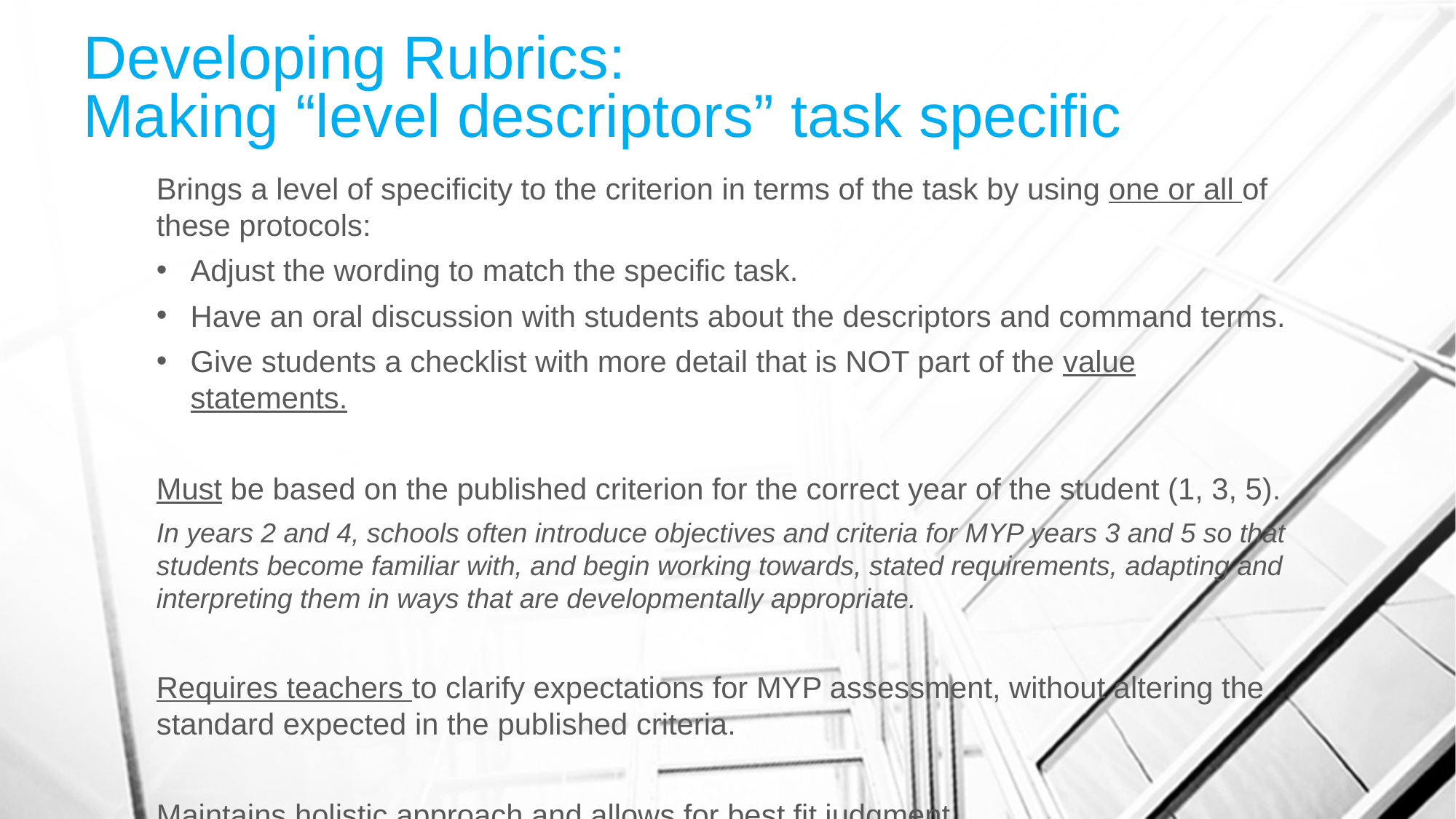

# Developing Rubrics: Making “level descriptors” task specific
Brings a level of specificity to the criterion in terms of the task by using one or all of these protocols:
Adjust the wording to match the specific task.
Have an oral discussion with students about the descriptors and command terms.
Give students a checklist with more detail that is NOT part of the value statements.

Must be based on the published criterion for the correct year of the student (1, 3, 5).
In years 2 and 4, schools often introduce objectives and criteria for MYP years 3 and 5 so that students become familiar with, and begin working towards, stated requirements, adapting and interpreting them in ways that are developmentally appropriate.

Requires teachers to clarify expectations for MYP assessment, without altering the standard expected in the published criteria.

Maintains holistic approach and allows for best fit judgment.